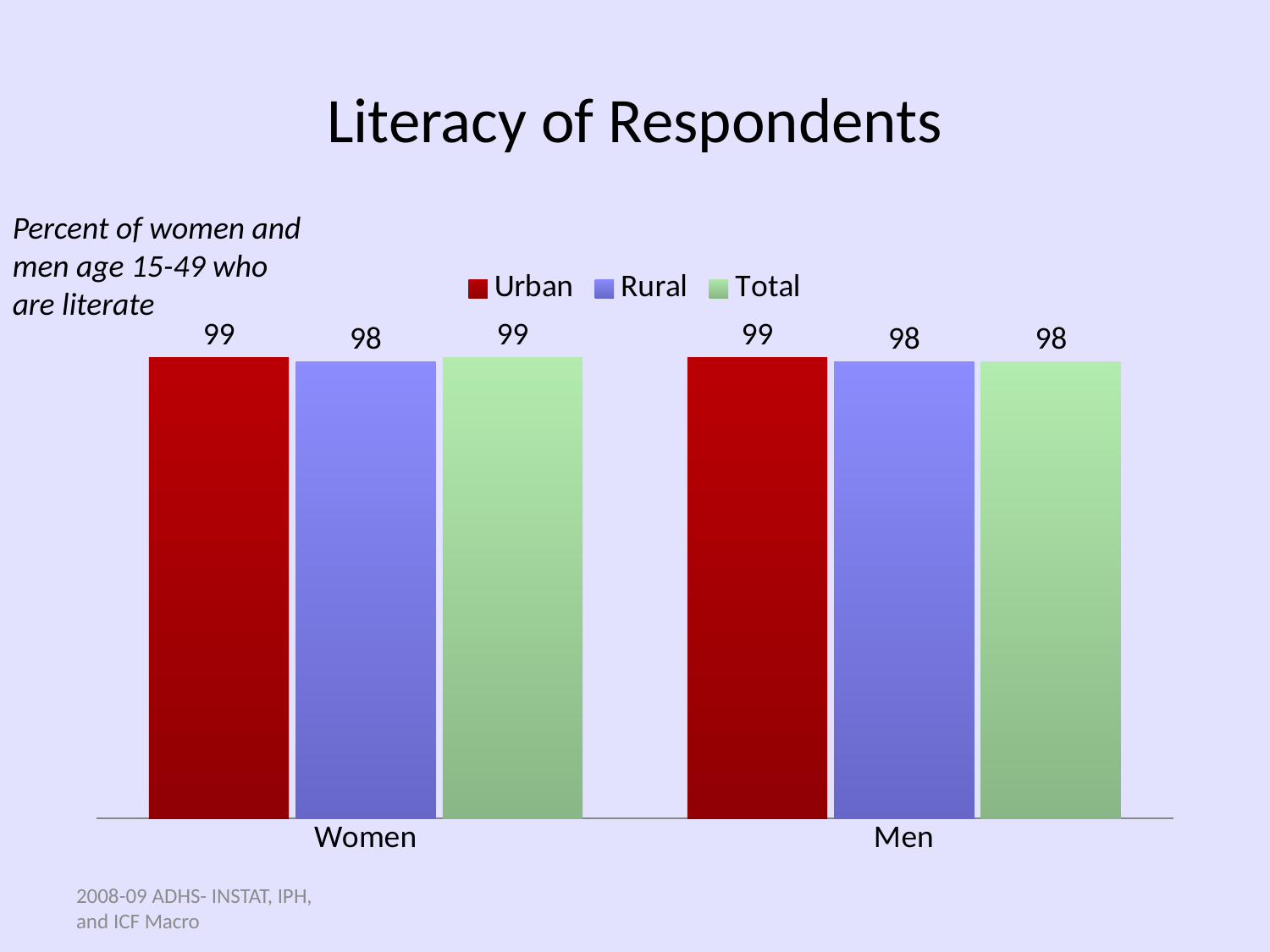

# Literacy of Respondents
Percent of women and men age 15-49 who are literate

### Chart

| Category | Urban | Rural | Total |
|---|---|---|---|
| Women | 99.0 | 98.0 | 99.0 |
| Men | 99.0 | 98.0 | 98.0 |
2008-09 ADHS- INSTAT, IPH, and ICF Macro